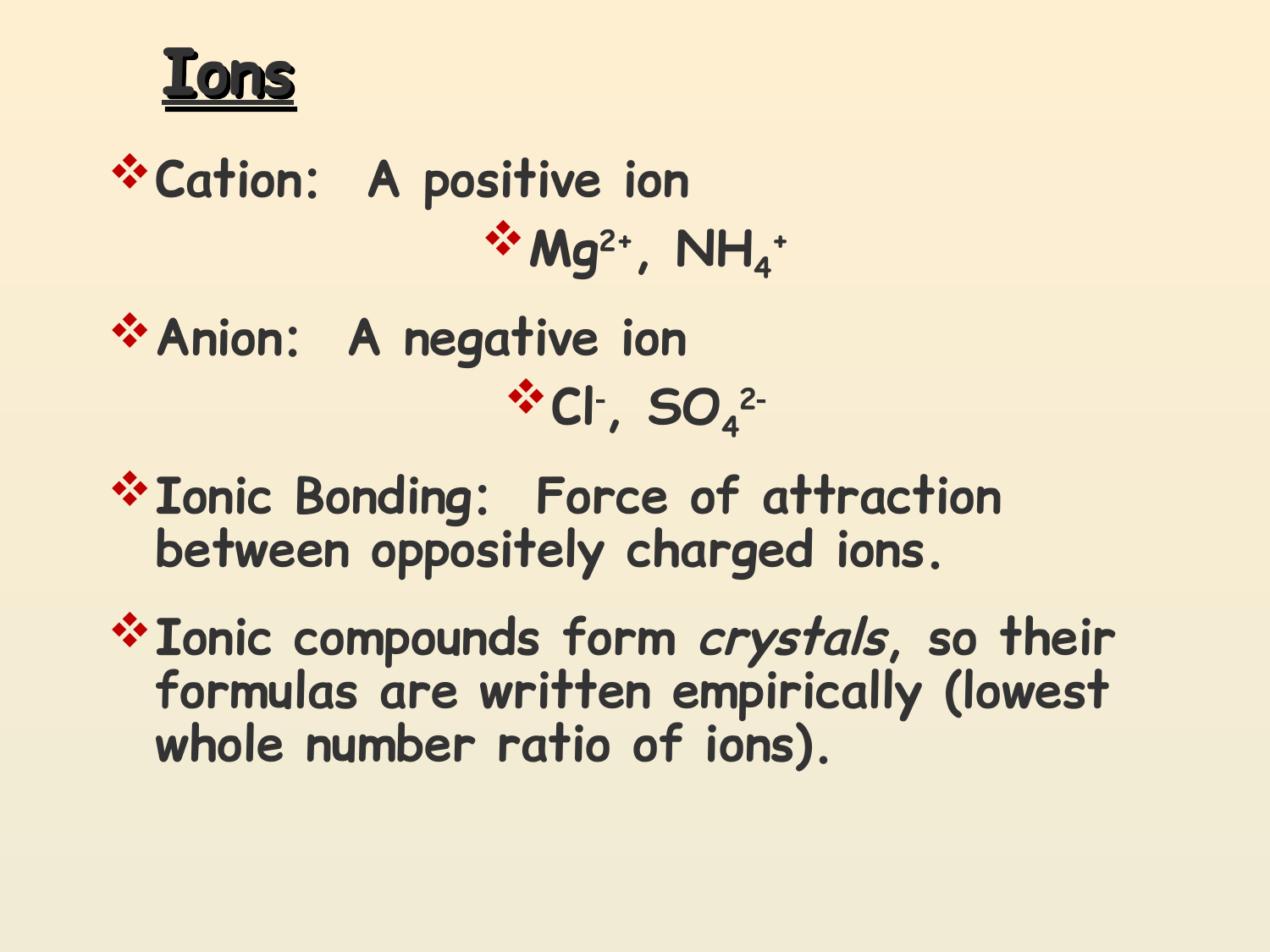

# Ions
Cation:  A positive ion
Mg2+, NH4+
Anion:  A negative ion
Cl−, SO42−
Ionic Bonding:  Force of attraction between oppositely charged ions.
Ionic compounds form crystals, so their formulas are written empirically (lowest whole number ratio of ions).